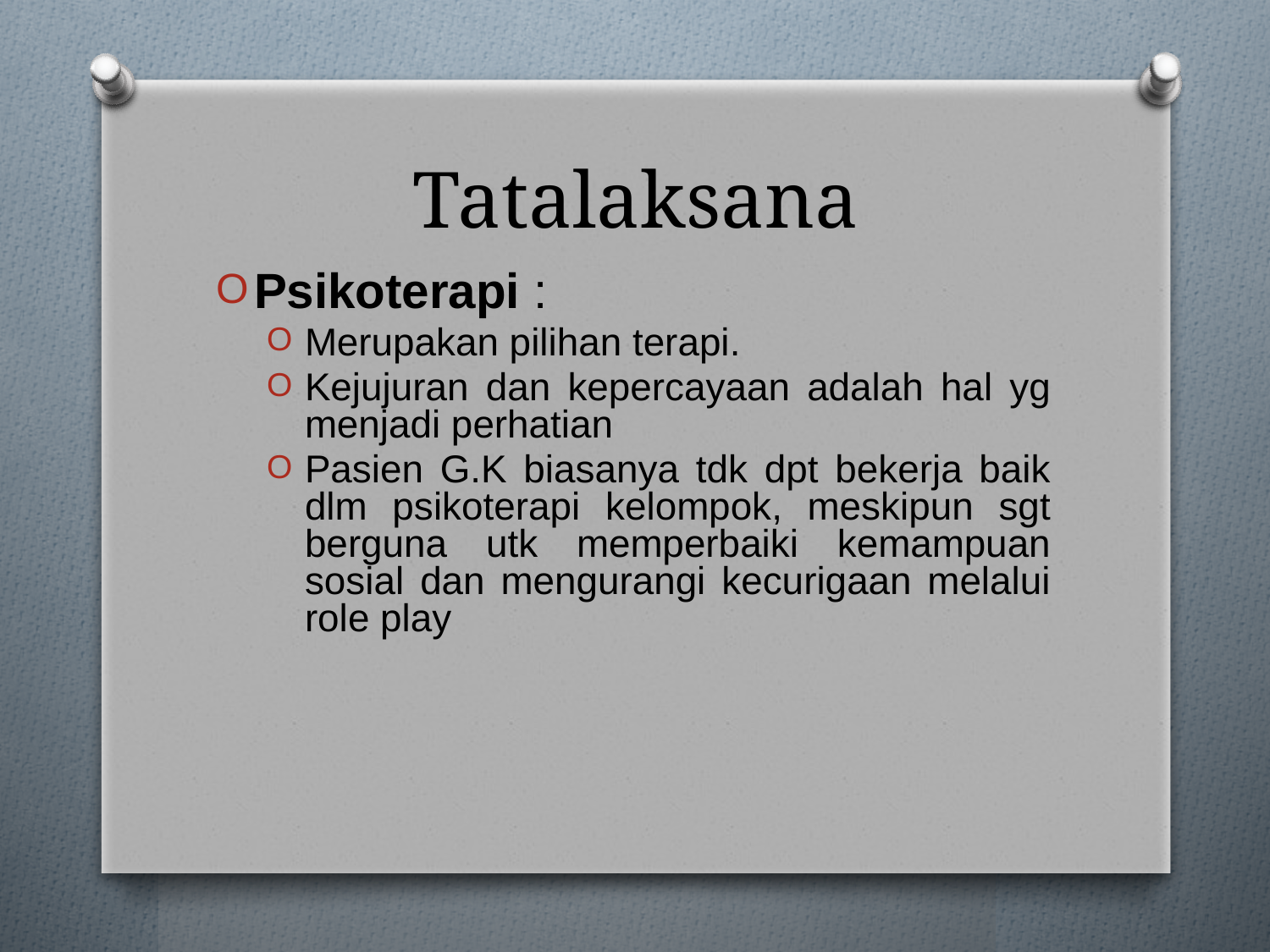

# Tatalaksana
Psikoterapi :
Merupakan pilihan terapi.
Kejujuran dan kepercayaan adalah hal yg menjadi perhatian
Pasien G.K biasanya tdk dpt bekerja baik dlm psikoterapi kelompok, meskipun sgt berguna utk memperbaiki kemampuan sosial dan mengurangi kecurigaan melalui role play